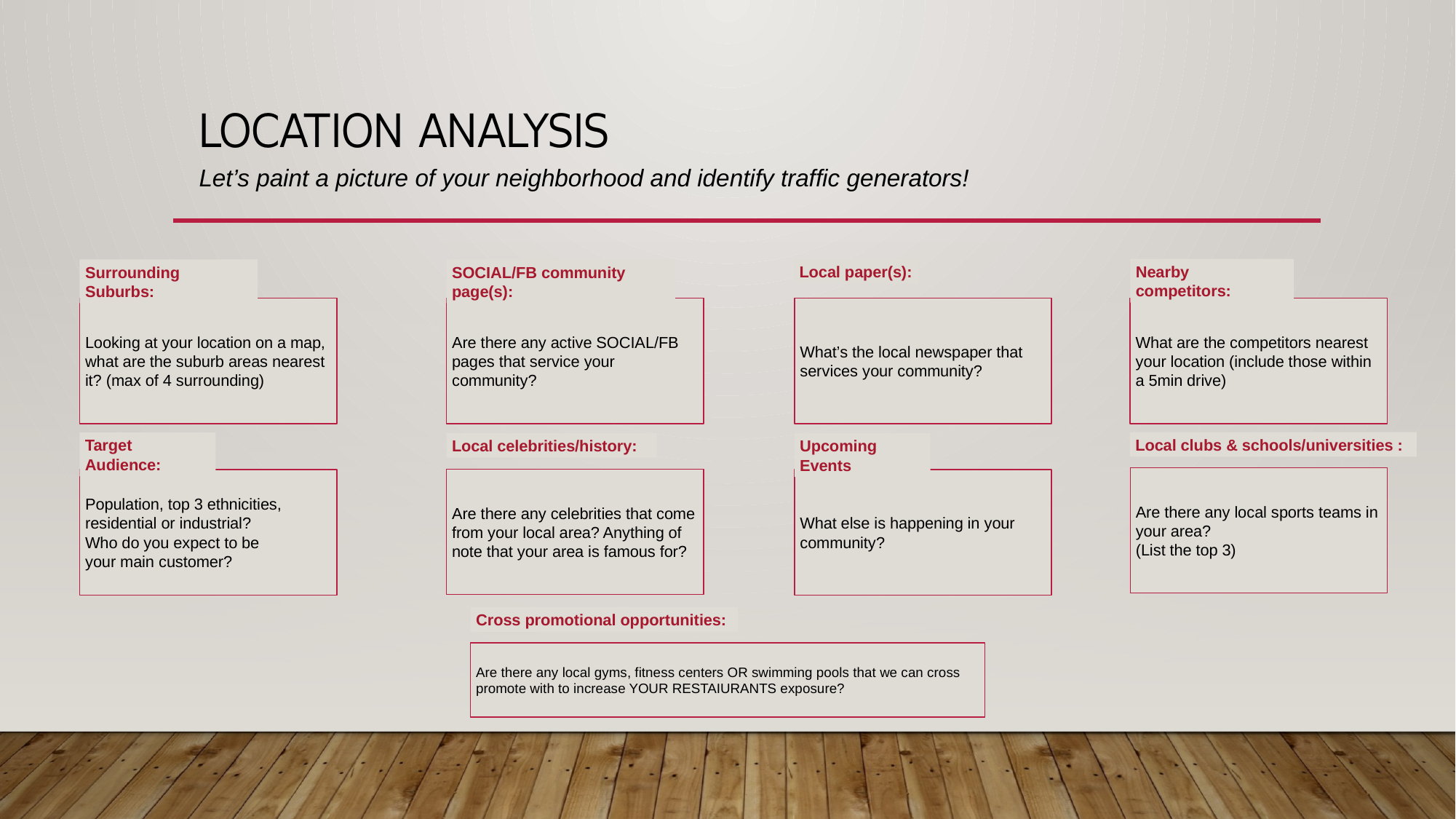

# Location analysis
Let’s paint a picture of your neighborhood and identify traffic generators!
Local paper(s):
Nearby competitors:
SOCIAL/FB community page(s):
Surrounding Suburbs:
Looking at your location on a map, what are the suburb areas nearest it? (max of 4 surrounding)
Are there any active SOCIAL/FB pages that service your community?
What’s the local newspaper that services your community?
What are the competitors nearest your location (include those within a 5min drive)
Local clubs & schools/universities :
Target Audience:
Local celebrities/history:
Upcoming Events
Are there any local sports teams in your area?
(List the top 3)
Are there any celebrities that come from your local area? Anything of note that your area is famous for?
Population, top 3 ethnicities, residential or industrial?
Who do you expect to be
your main customer?
What else is happening in your community?
Cross promotional opportunities:
Are there any local gyms, fitness centers OR swimming pools that we can cross promote with to increase YOUR RESTAIURANTS exposure?